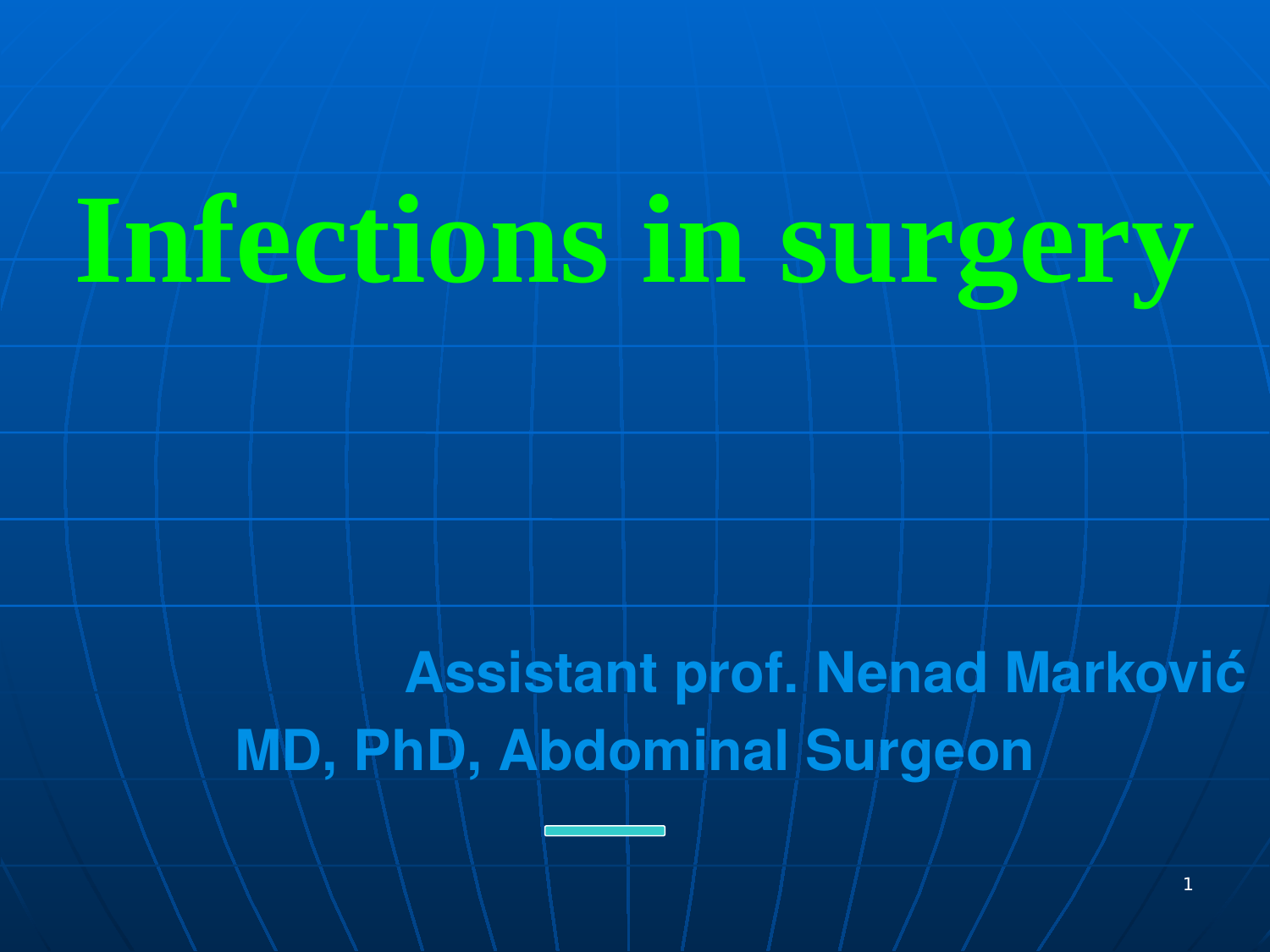

# Infections in surgery Assistant prof. Nenad Marković MD, PhD, Abdominal Surgeon

1